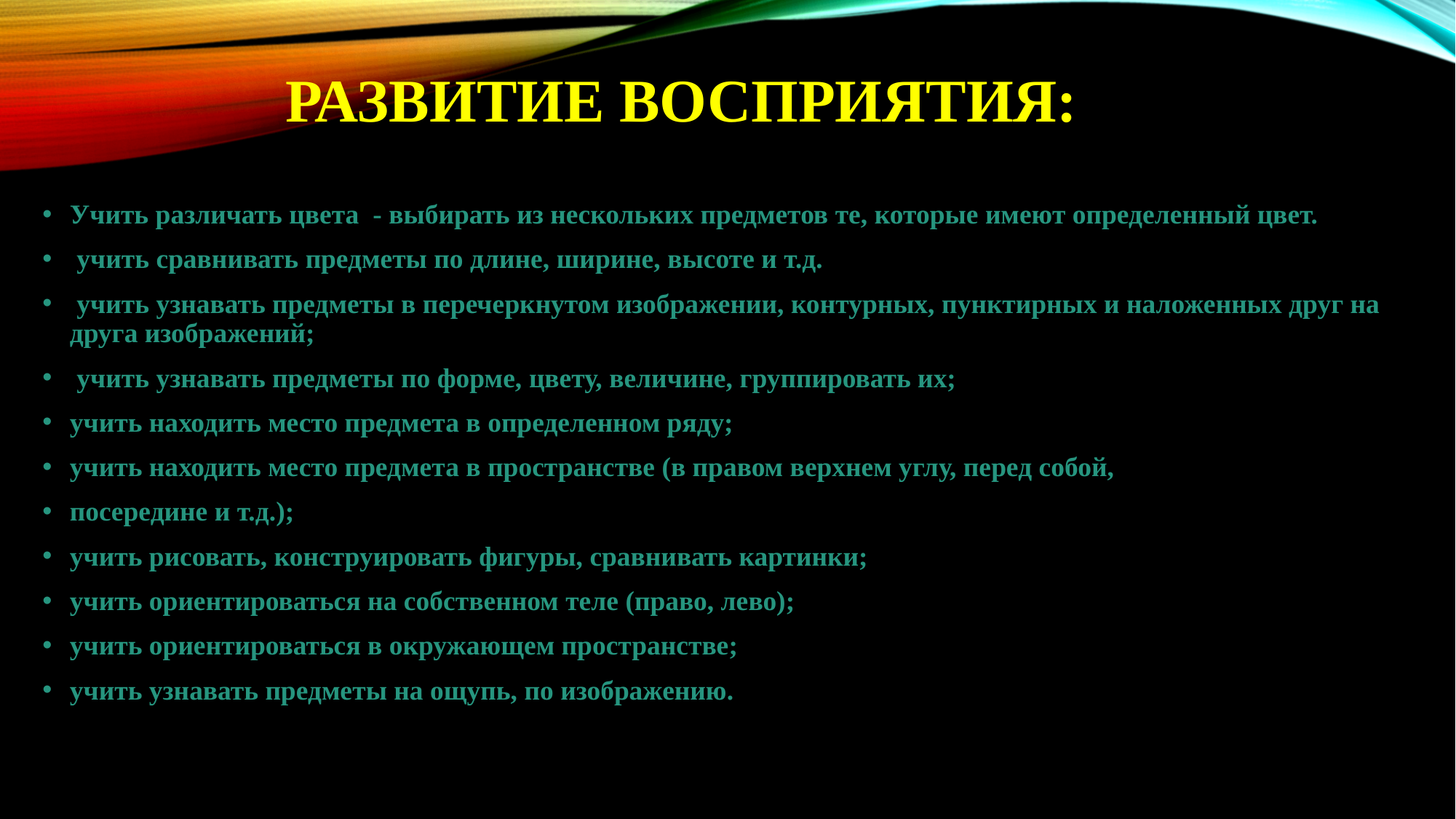

# Развитие восприятия:
Учить различать цвета  - выбирать из нескольких предметов те, которые имеют определенный цвет.
 учить сравнивать предметы по длине, ширине, высоте и т.д.
 учить узнавать предметы в перечеркнутом изображении, контурных, пунктирных и наложенных друг на друга изображений;
 учить узнавать предметы по форме, цвету, величине, группировать их;
учить находить место предмета в определенном ряду;
учить находить место предмета в пространстве (в правом верхнем углу, перед собой,
посередине и т.д.);
учить рисовать, конструировать фигуры, сравнивать картинки;
учить ориентироваться на собственном теле (право, лево);
учить ориентироваться в окружающем пространстве;
учить узнавать предметы на ощупь, по изображению.